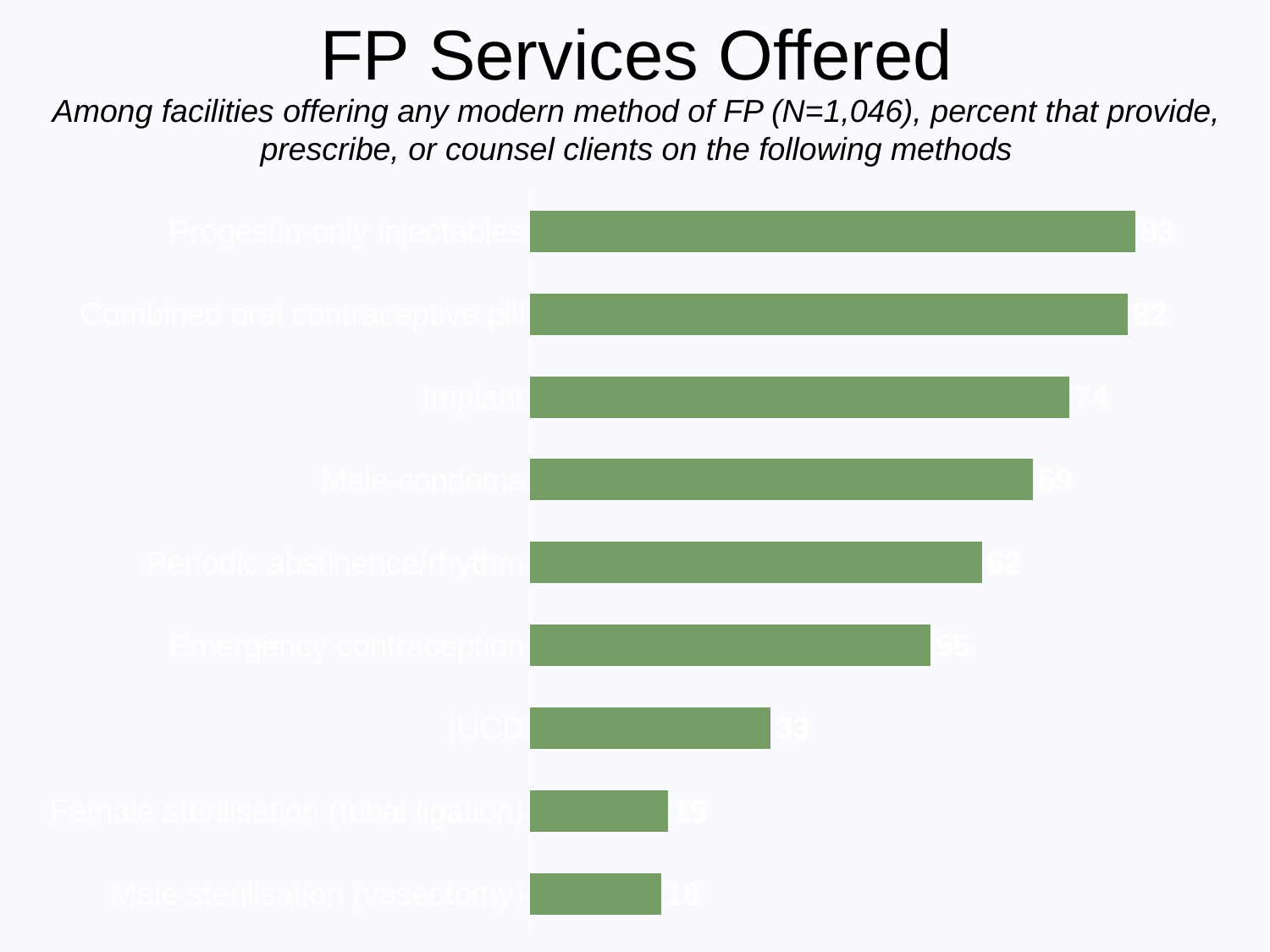

# FP Services Offered
Among facilities offering any modern method of FP (N=1,046), percent that provide, prescribe, or counsel clients on the following methods

### Chart

| Category | Column3 |
|---|---|
| Male sterilisation (vasectomy) | 18.0 |
| Female sterilisation (tubal ligation) | 19.0 |
| IUCD | 33.0 |
| Emergency contraception | 55.0 |
| Periodic abstinence/rhythm | 62.0 |
| Male condoms | 69.0 |
| Implant | 74.0 |
| Combined oral contraceptive pill | 82.0 |
| Progestin-only injectables | 83.0 |